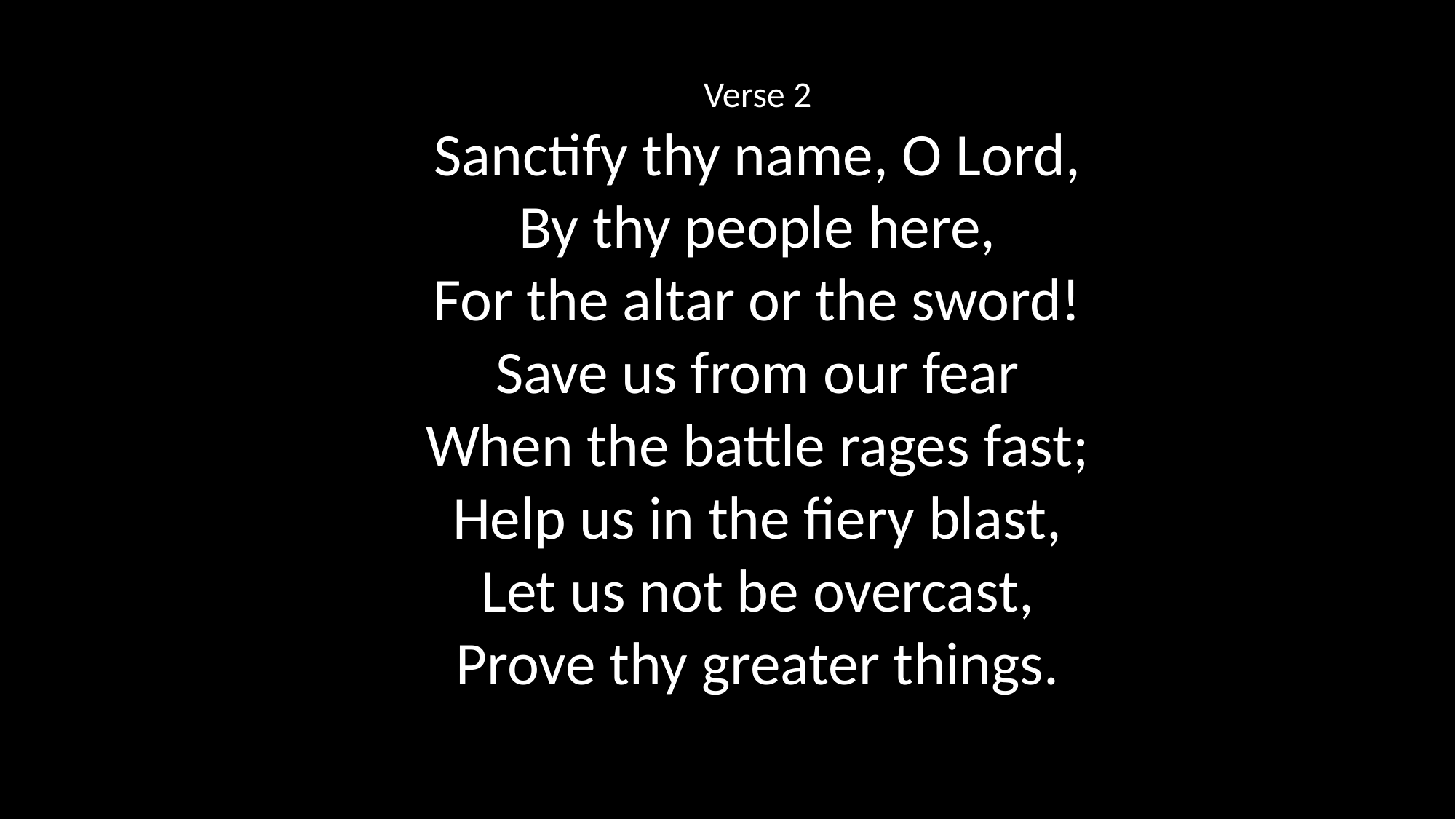

Verse 2
Sanctify thy name, O Lord,
By thy people here,
For the altar or the sword!
Save us from our fear
When the battle rages fast;
Help us in the fiery blast,
Let us not be overcast,
Prove thy greater things.